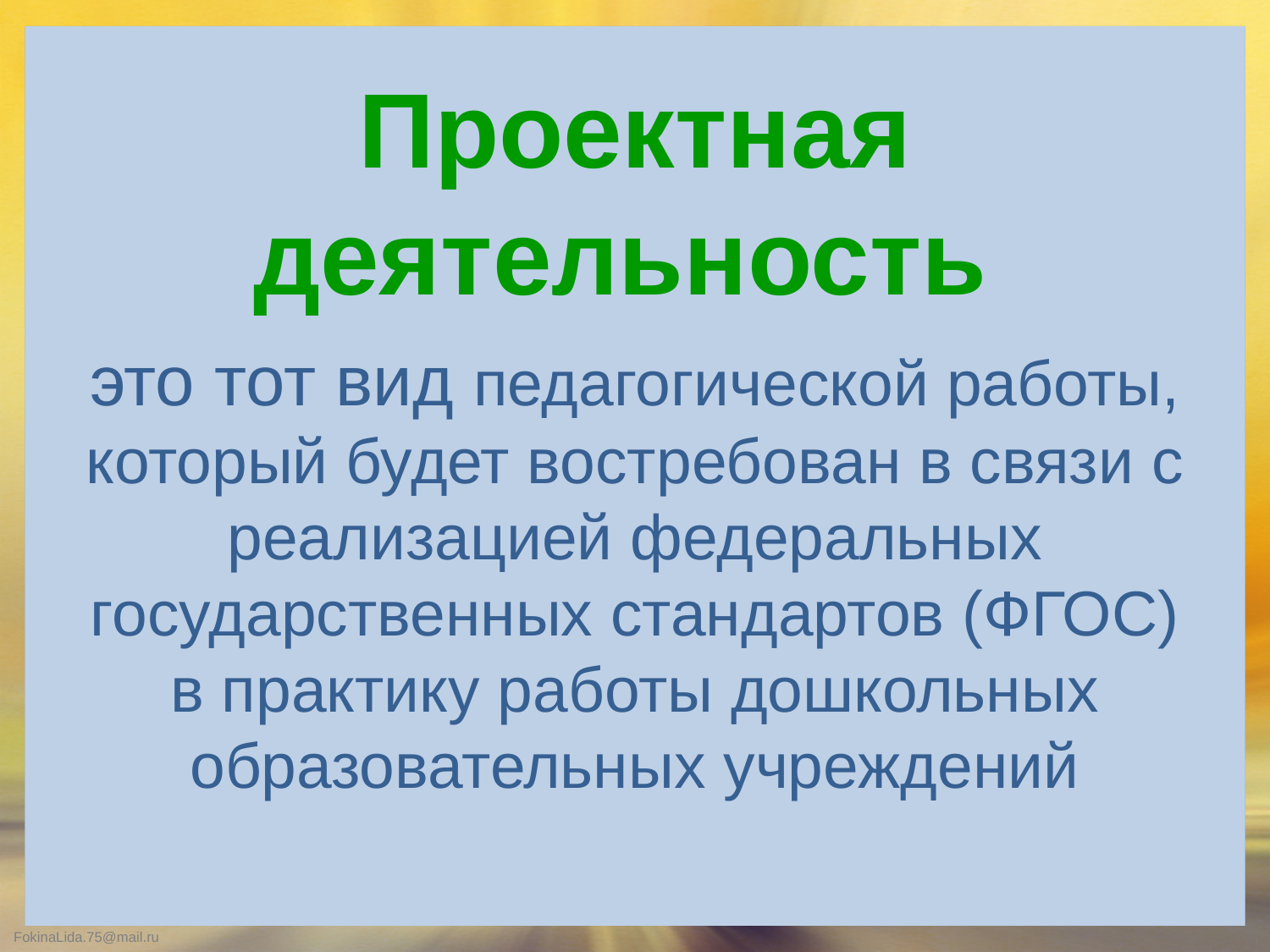

Проектная деятельность
это тот вид педагогической работы, который будет востребован в связи с реализацией федеральных государственных стандартов (ФГОС) в практику работы дошкольных образовательных учреждений